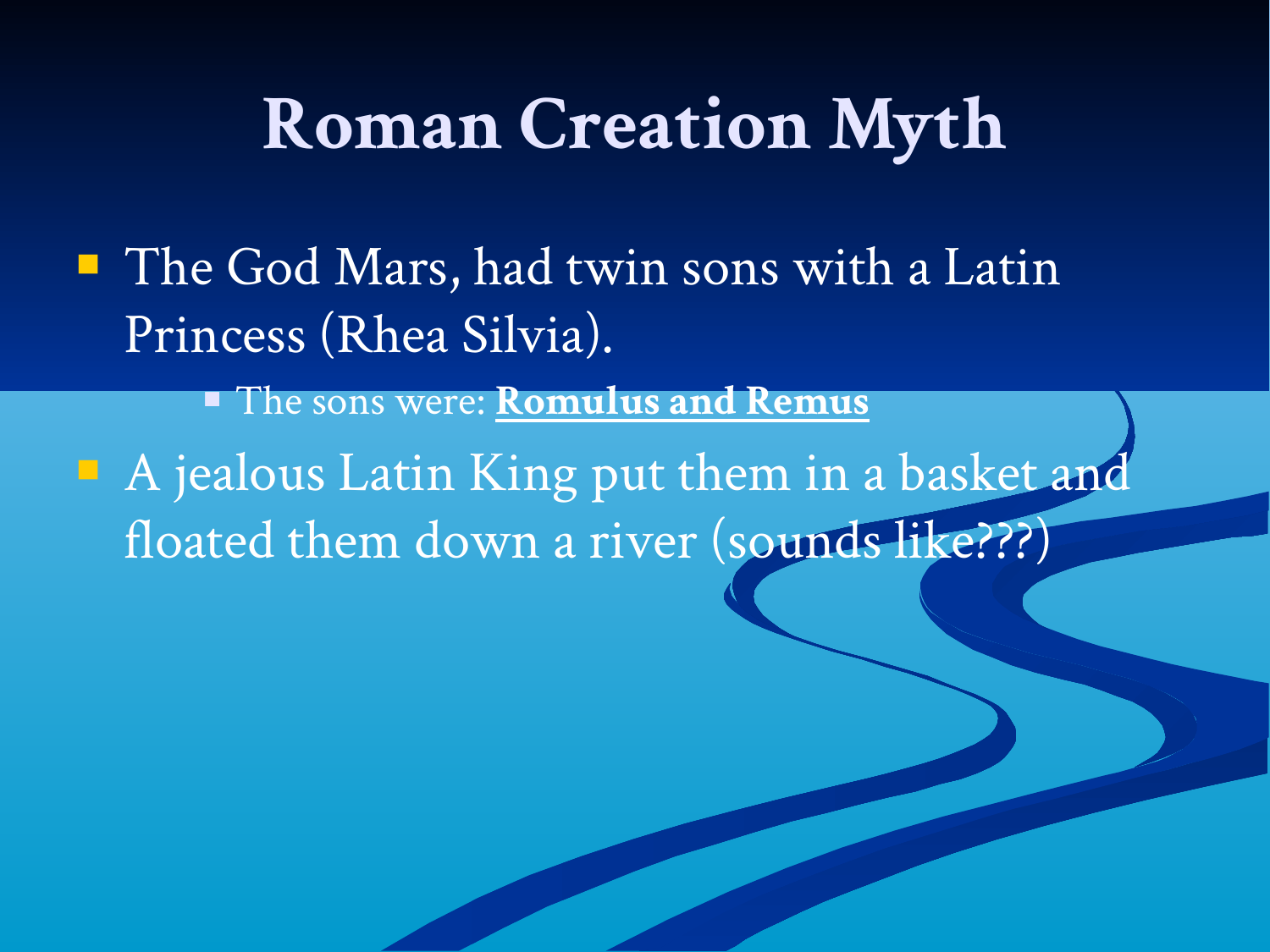

# Roman Creation Myth
The God Mars, had twin sons with a Latin Princess (Rhea Silvia).
The sons were: Romulus and Remus
A jealous Latin King put them in a basket and floated them down a river (sounds like???)